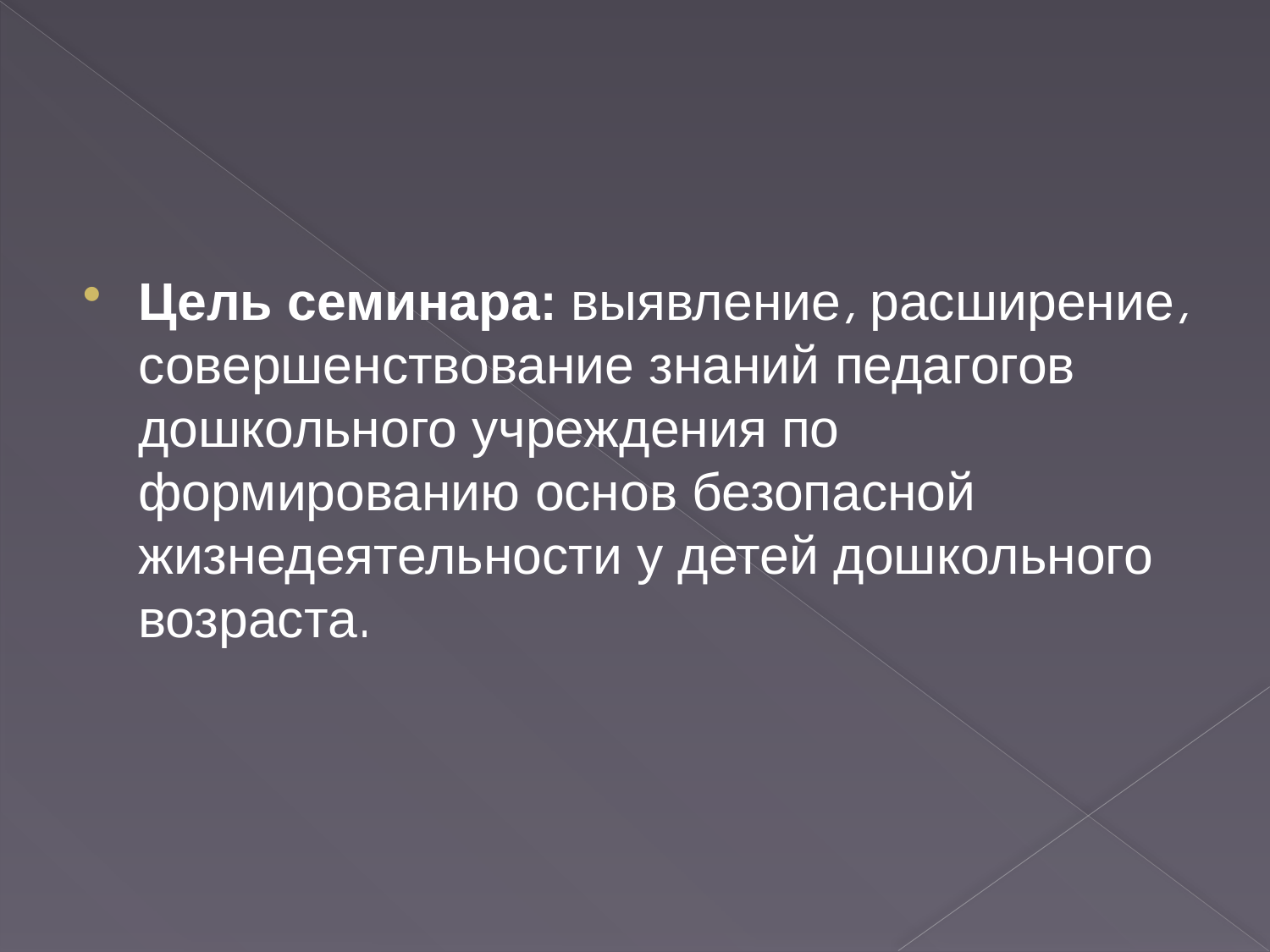

Цель семинара: выявление, расширение, совершенствование знаний педагогов дошкольного учреждения по формированию основ безопасной жизнедеятельности у детей дошкольного возраста.